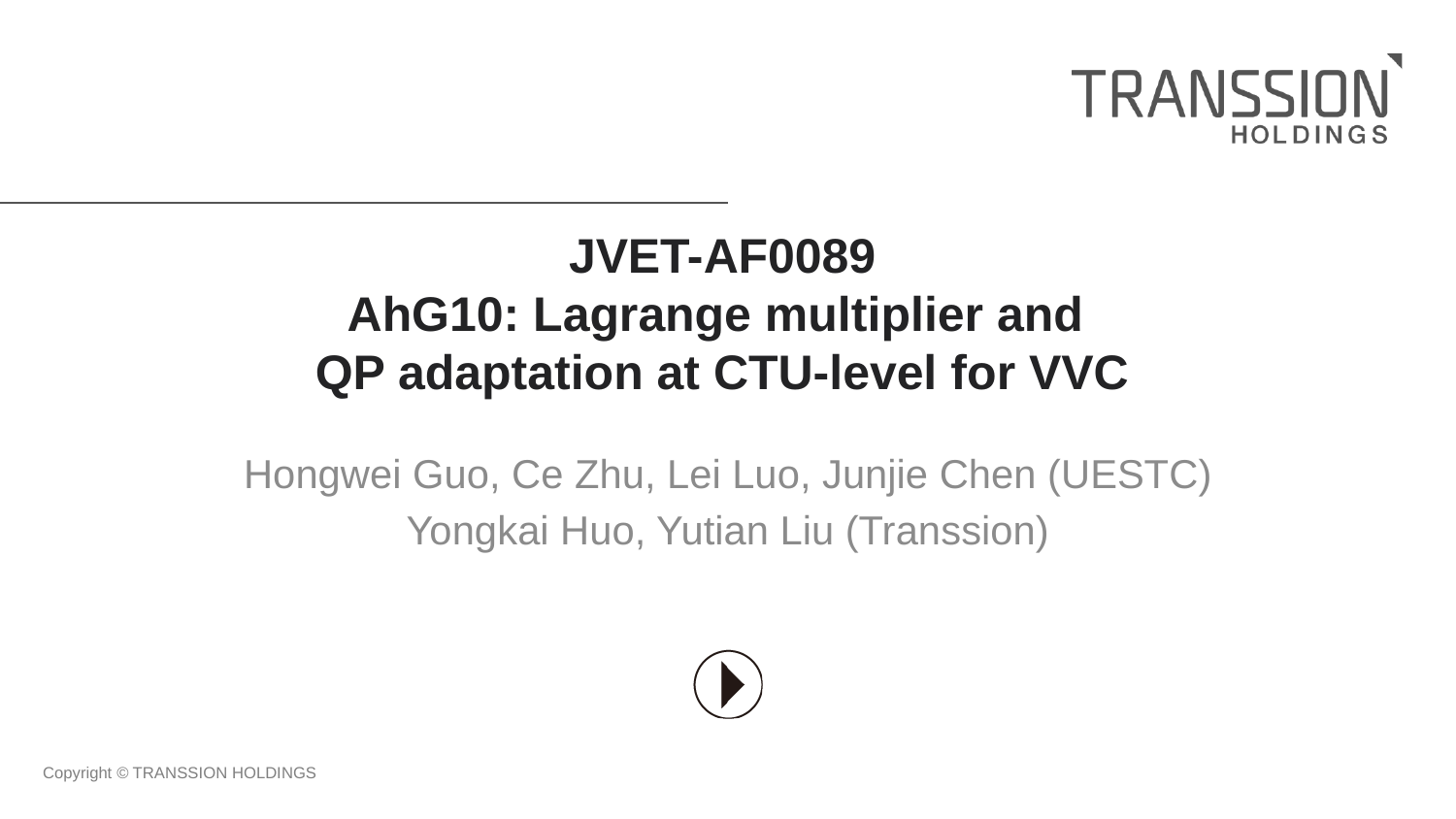

# JVET-AF0089 AhG10: Lagrange multiplier and QP adaptation at CTU-level for VVC
Hongwei Guo, Ce Zhu, Lei Luo, Junjie Chen (UESTC)
Yongkai Huo, Yutian Liu (Transsion)